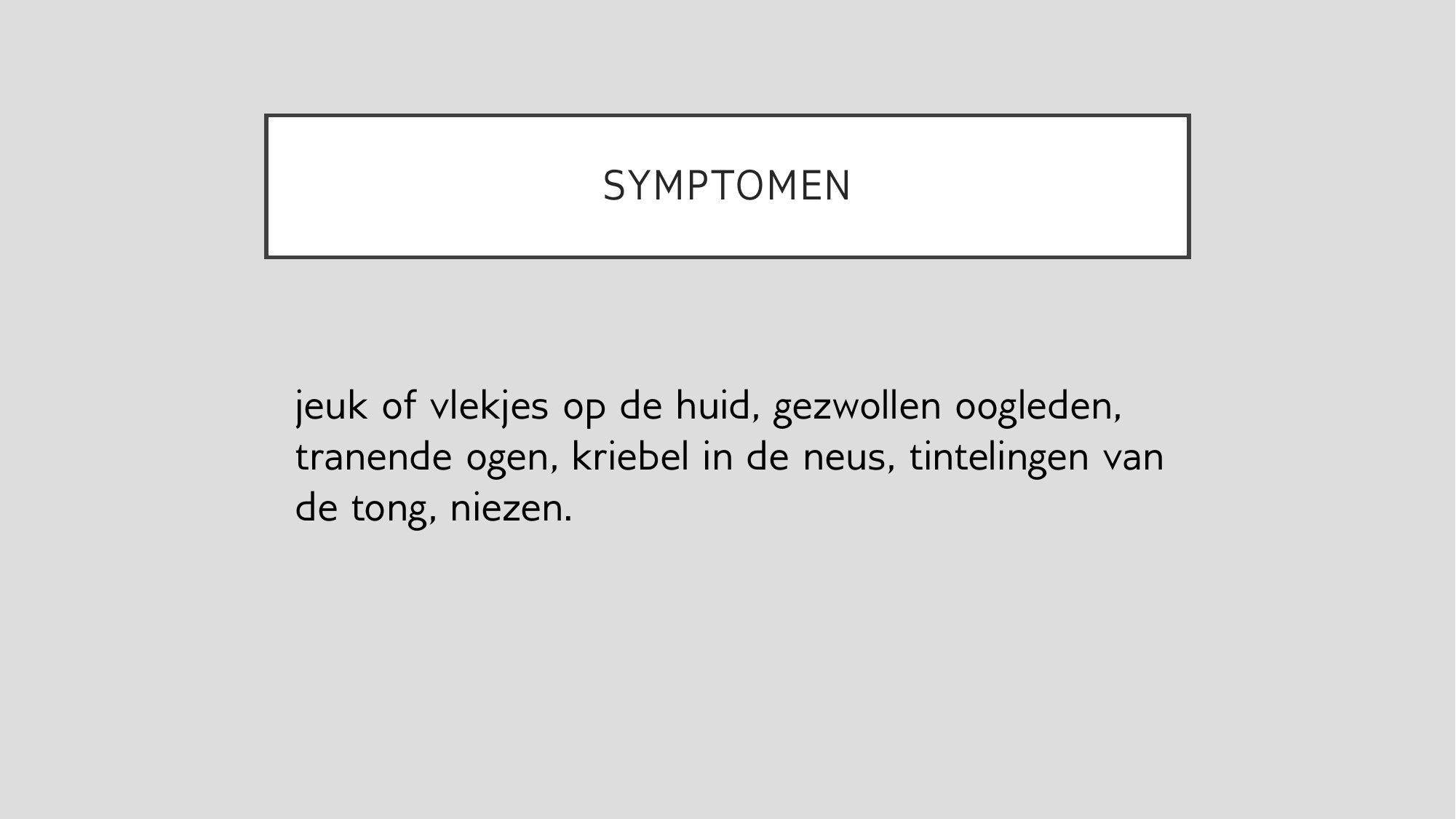

# symptomen
jeuk of vlekjes op de huid, gezwollen oogleden, tranende ogen, kriebel in de neus, tintelingen van de tong, niezen.